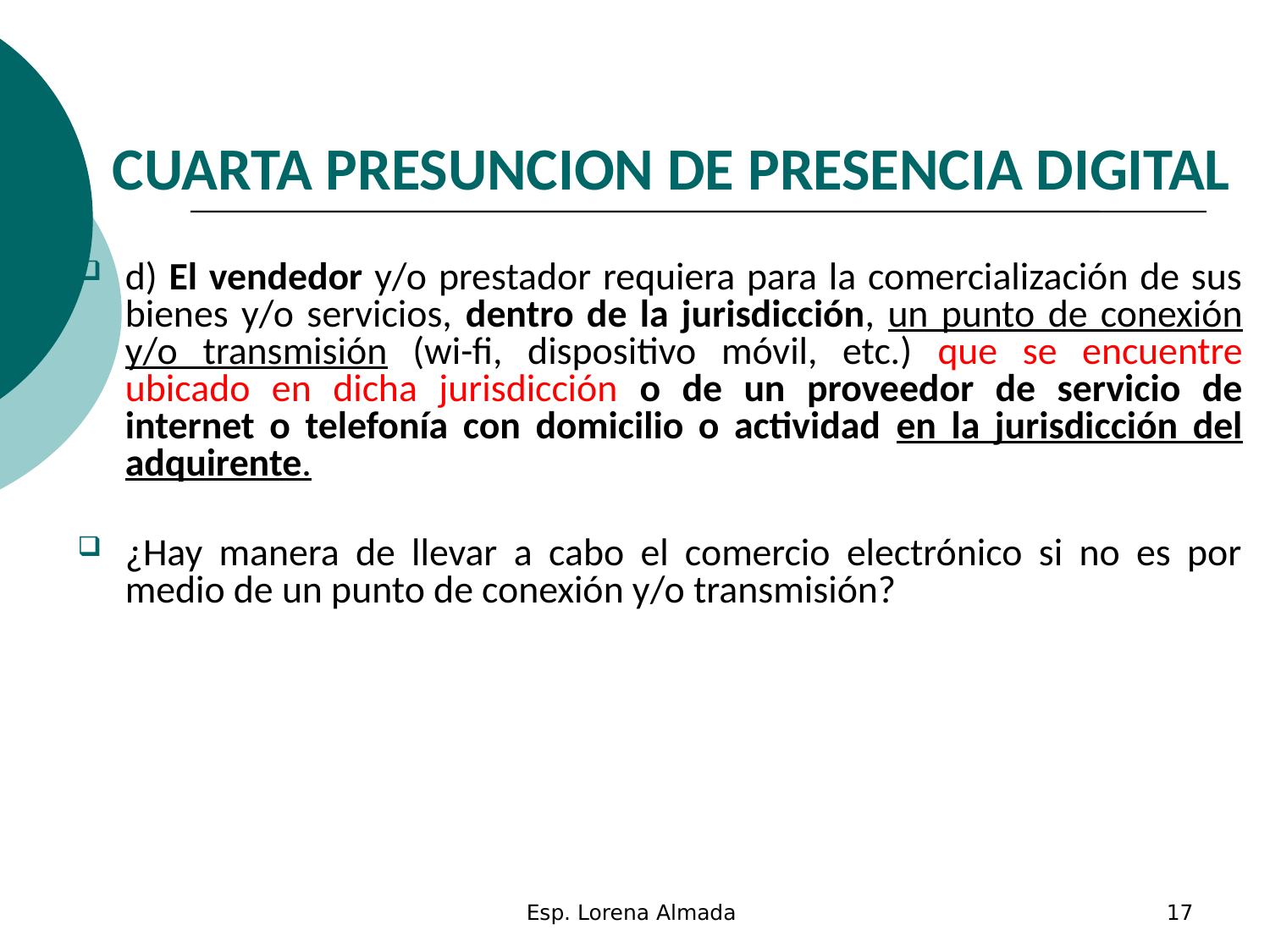

# CUARTA PRESUNCION DE PRESENCIA DIGITAL
d) El vendedor y/o prestador requiera para la comercialización de sus bienes y/o servicios, dentro de la jurisdicción, un punto de conexión y/o transmisión (wi-fi, dispositivo móvil, etc.) que se encuentre ubicado en dicha jurisdicción o de un proveedor de servicio de internet o telefonía con domicilio o actividad en la jurisdicción del adquirente.

¿Hay manera de llevar a cabo el comercio electrónico si no es por medio de un punto de conexión y/o transmisión?
Esp. Lorena Almada
17